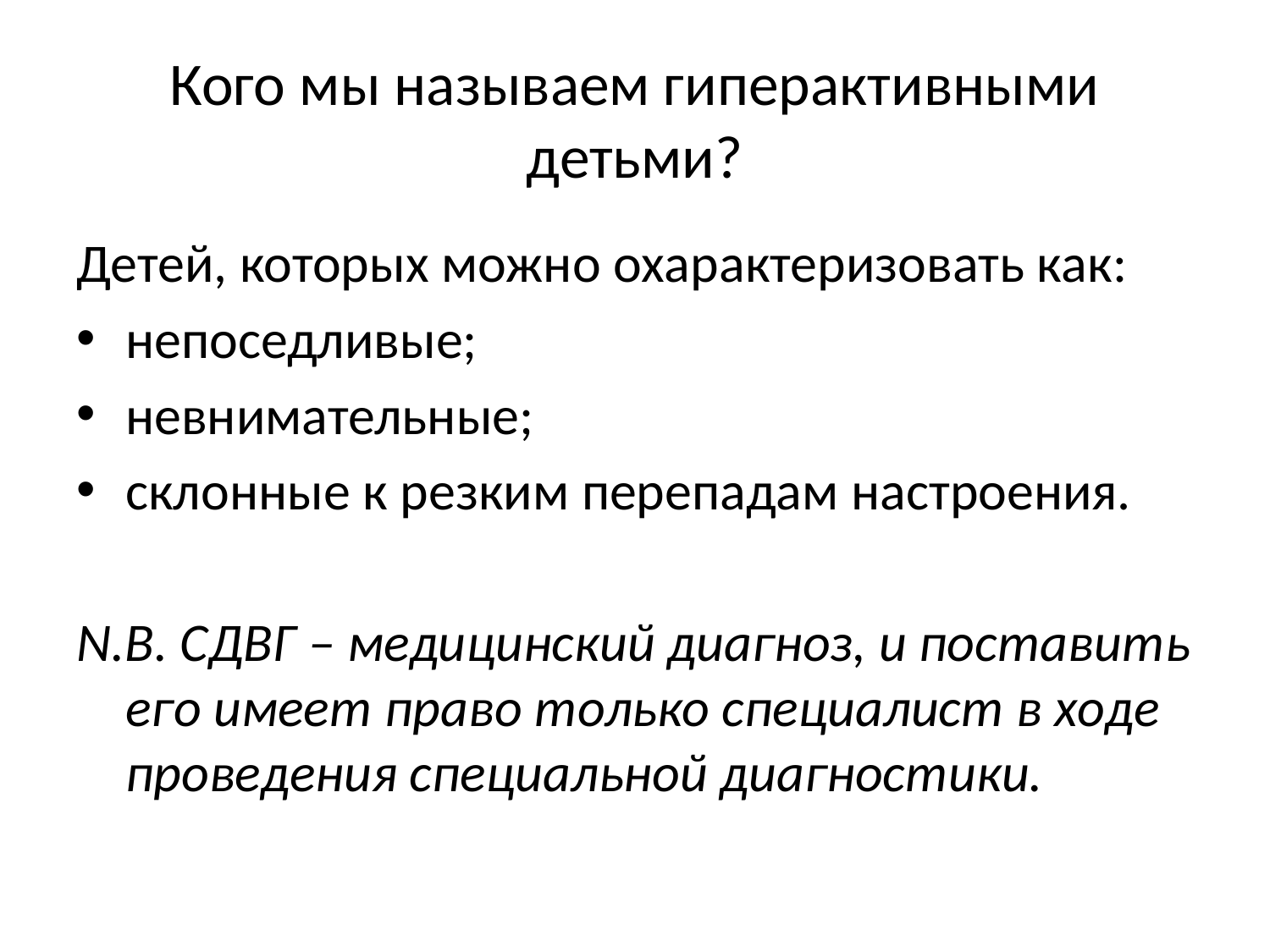

# Кого мы называем гиперактивными детьми?
Детей, которых можно охарактеризовать как:
непоседливые;
невнимательные;
склонные к резким перепадам настроения.

N.B. СДВГ – медицинский диагноз, и поставить его имеет право только специалист в ходе проведения специальной диагностики.